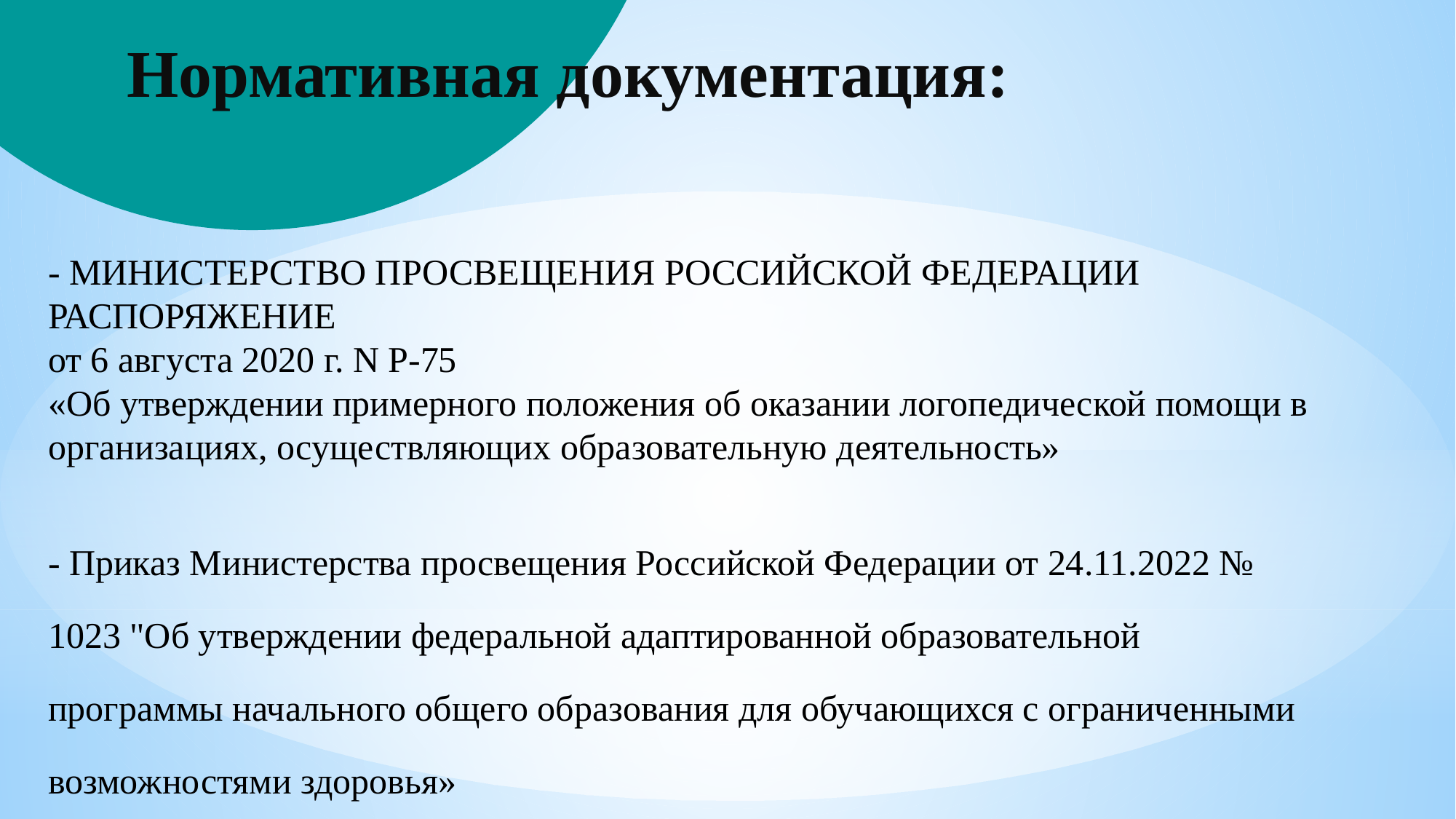

Нормативная документация:

- МИНИСТЕРСТВО ПРОСВЕЩЕНИЯ РОССИЙСКОЙ ФЕДЕРАЦИИ
РАСПОРЯЖЕНИЕ
от 6 августа 2020 г. N Р-75
«Об утверждении примерного положения об оказании логопедической помощи в организациях, осуществляющих образовательную деятельность»

- Приказ Министерства просвещения Российской Федерации от 24.11.2022 № 1023 "Об утверждении федеральной адаптированной образовательной программы начального общего образования для обучающихся с ограниченными возможностями здоровья»